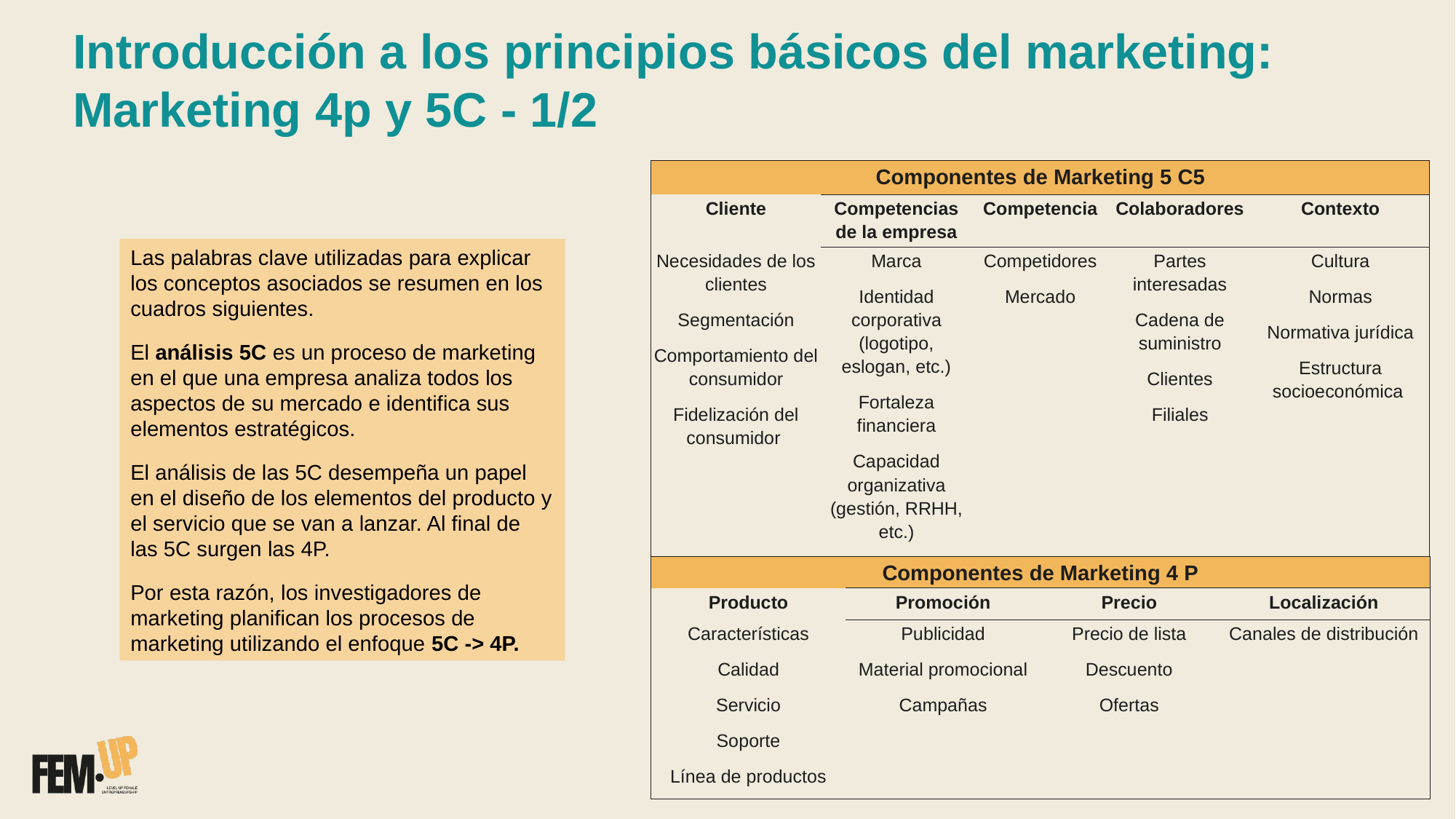

Introducción a los principios básicos del marketing: Marketing 4p y 5C - 1/2
| Componentes de Marketing 5 C5​ |  |  |  |  |
| --- | --- | --- | --- | --- |
| Cliente | Competencias de la empresa​ | Competencia​ | Colaboradores​ | Contexto​ |
| Necesidades de los clientes Segmentación Comportamiento del consumidor Fidelización del consumidor ​ | Marca Identidad corporativa (logotipo, eslogan, etc.) Fortaleza financiera Capacidad organizativa (gestión, RRHH, etc.) | Competidores Mercado | Partes interesadas Cadena de suministro Clientes Filiales | Cultura Normas Normativa jurídica Estructura socioeconómica ​ |

Las palabras clave utilizadas para explicar los conceptos asociados se resumen en los cuadros siguientes.
El análisis 5C es un proceso de marketing en el que una empresa analiza todos los aspectos de su mercado e identifica sus elementos estratégicos.
El análisis de las 5C desempeña un papel en el diseño de los elementos del producto y el servicio que se van a lanzar. Al final de las 5C surgen las 4P.
Por esta razón, los investigadores de marketing planifican los procesos de marketing utilizando el enfoque 5C -> 4P.
| Componentes de Marketing 4 P |  |  |  |
| --- | --- | --- | --- |
| Producto | Promoción​ | Precio​ | Localización |
| Características Calidad Servicio Soporte Línea de productos | Publicidad Material promocional Campañas​ | Precio de lista Descuento Ofertas​ | Canales de distribución |